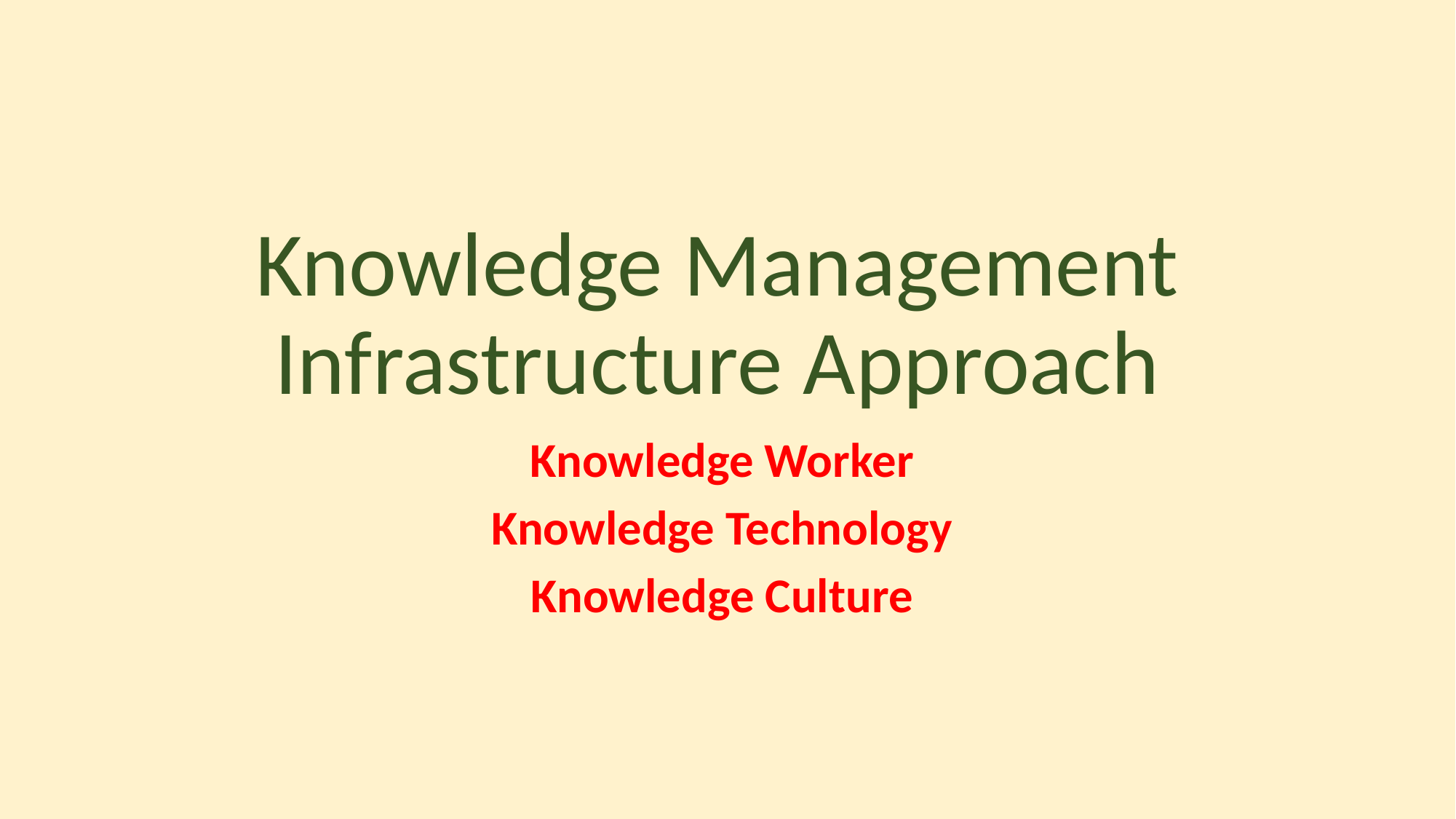

# Knowledge Management Infrastructure Approach
Knowledge Worker
Knowledge Technology
Knowledge Culture